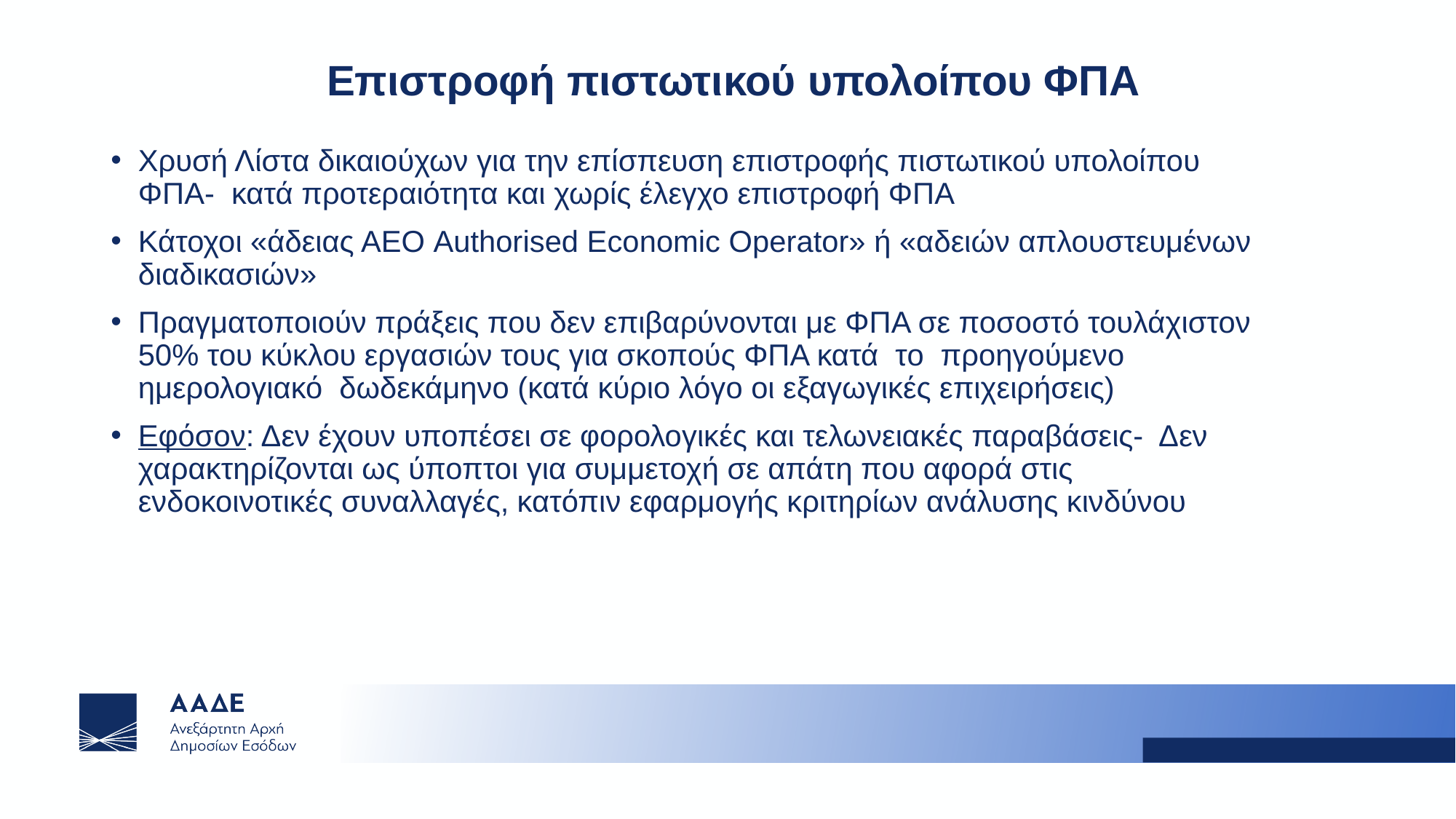

# Επιστροφή πιστωτικού υπολοίπου ΦΠΑ
Χρυσή Λίστα δικαιούχων για την επίσπευση επιστροφής πιστωτικού υπολοίπου ΦΠΑ-  κατά προτεραιότητα και χωρίς έλεγχο επιστροφή ΦΠΑ
Κάτοχοι «άδειας ΑΕΟ Authorised Economic Operator» ή «αδειών απλουστευμένων διαδικασιών»
Πραγματοποιούν πράξεις που δεν επιβαρύνονται με ΦΠΑ σε ποσοστό τουλάχιστον 50% του κύκλου εργασιών τους για σκοπούς ΦΠΑ κατά  το  προηγούμενο  ημερολογιακό  δωδεκάμηνο (κατά κύριο λόγο οι εξαγωγικές επιχειρήσεις)
Εφόσον: Δεν έχουν υποπέσει σε φορολογικές και τελωνειακές παραβάσεις-  Δεν χαρακτηρίζονται ως ύποπτοι για συμμετοχή σε απάτη που αφορά στις ενδοκοινοτικές συναλλαγές, κατόπιν εφαρμογής κριτηρίων ανάλυσης κινδύνου